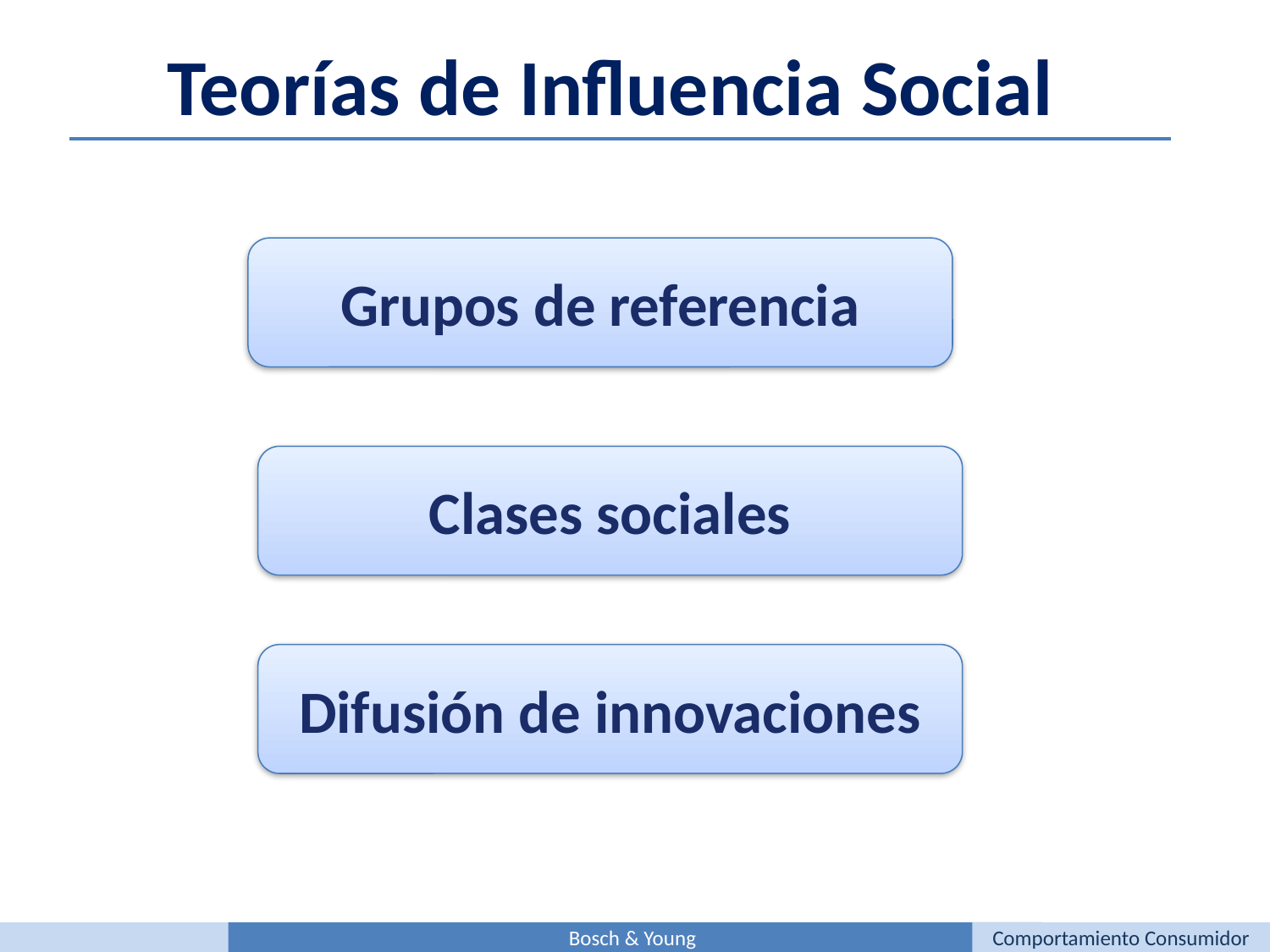

Teorías de Influencia Social
Grupos de referencia
Clases sociales
Difusión de innovaciones

Bosch & Young
Comportamiento Consumidor